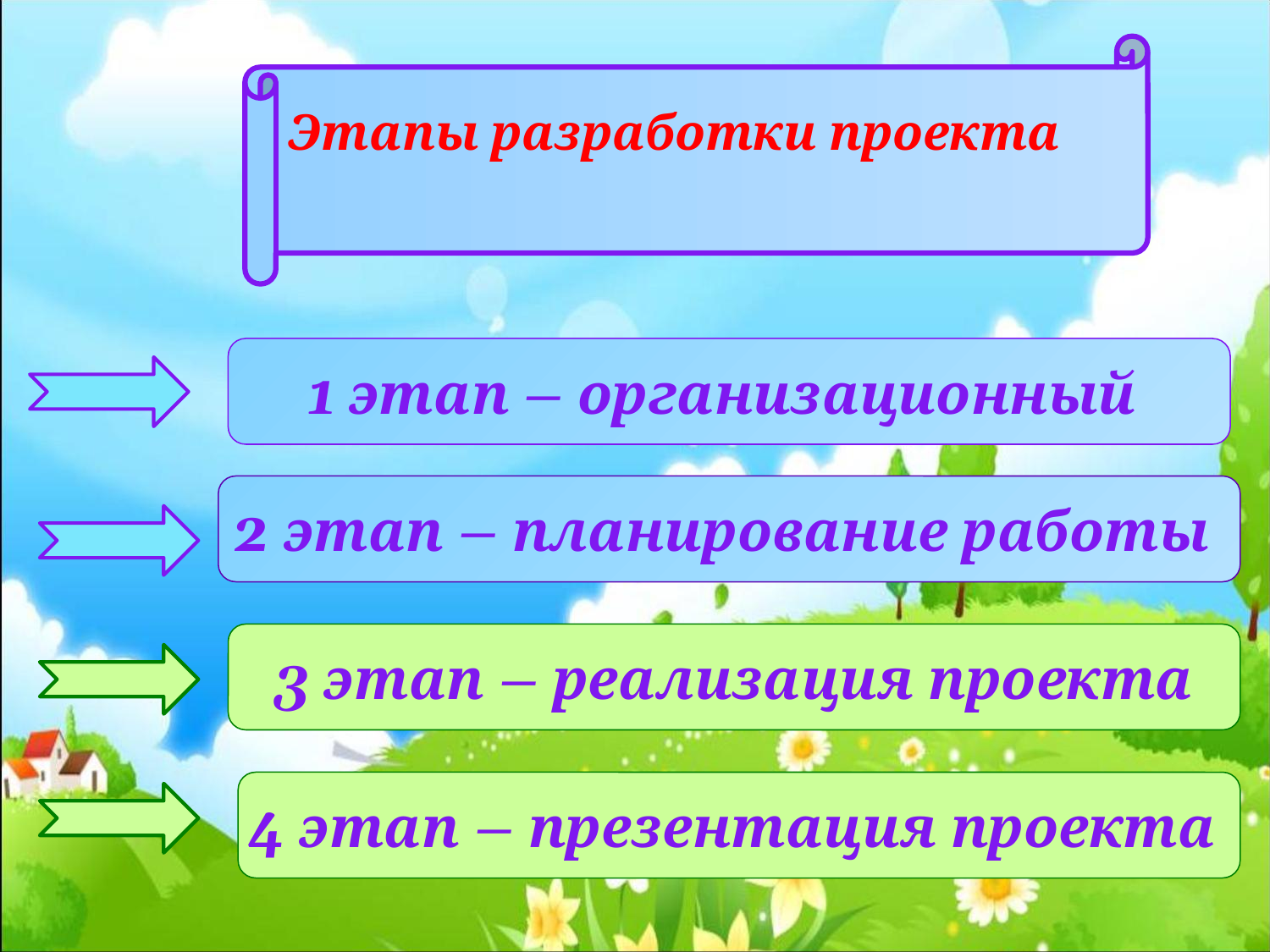

Этапы разработки проекта

1 этап – организационный

2 этап – планирование работы

 3 этап – реализация проекта

4 этап – презентация проекта